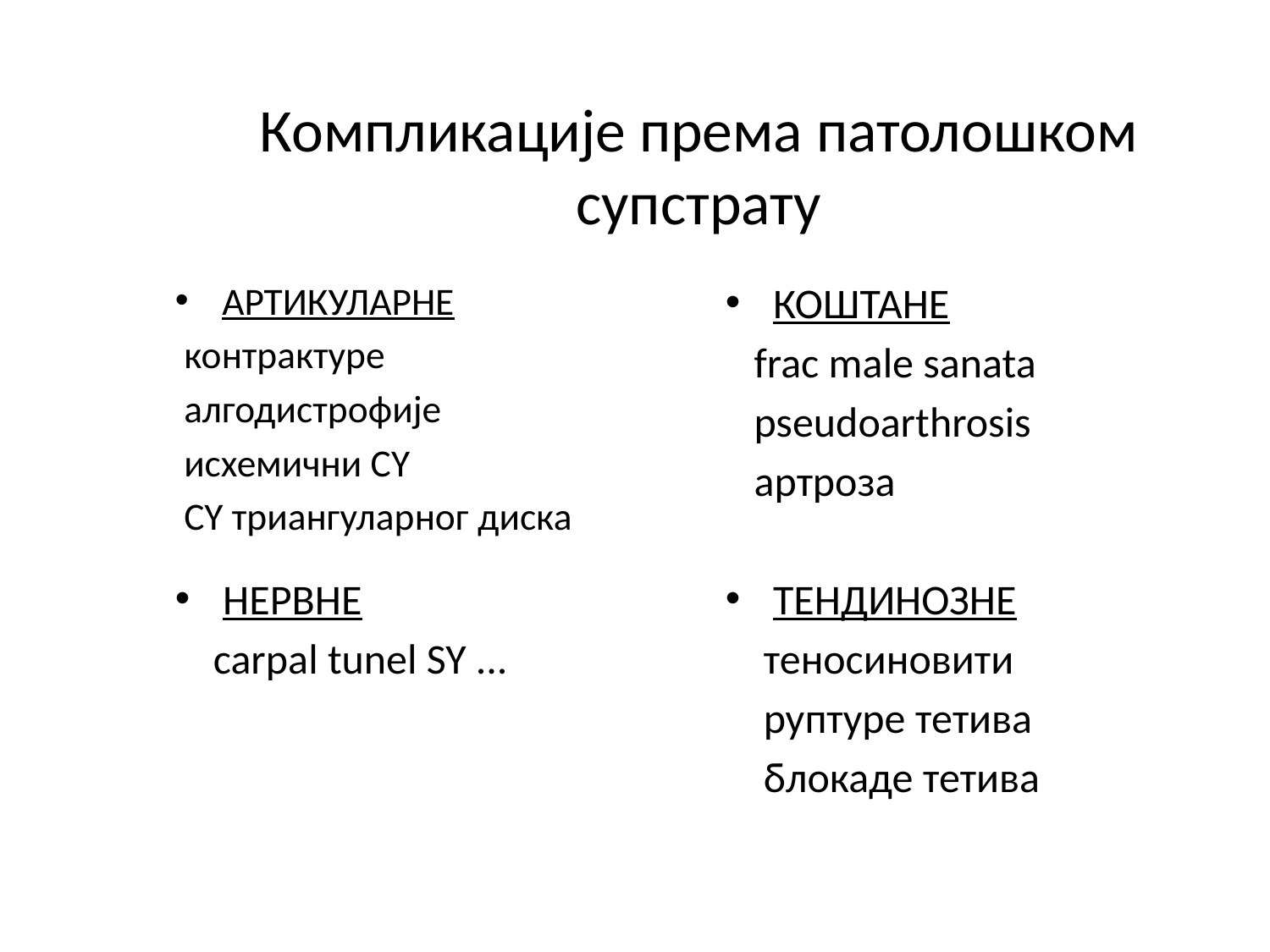

# Компликације према патолошком супстрату
АРТИКУЛАРНЕ
 контрактуре
 алгодистрофије
 исхемични СY
 СY триангуларног диска
КОШТАНЕ
   frac male sanata
   pseudoarthrosis
   артроза
НЕРВНЕ
    carpal tunel SY ...
ТЕНДИНОЗНЕ
    теносиновити
    руптуре тетива
    блокаде тетива